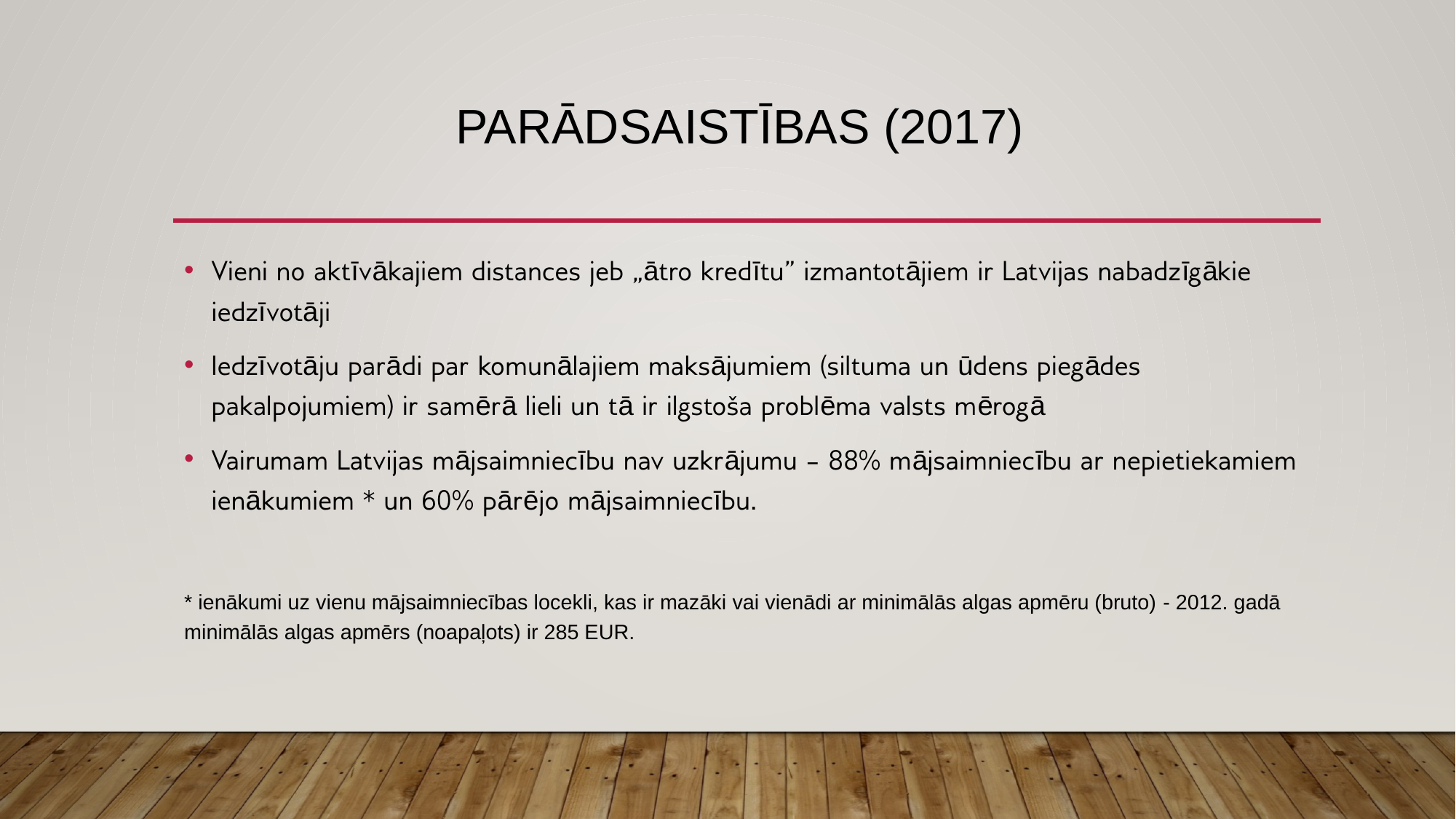

# Parādsaistības (2017)
Vieni no aktīvākajiem distances jeb „ātro kredītu” izmantotājiem ir Latvijas nabadzīgākie iedzīvotāji
Iedzīvotāju parādi par komunālajiem maksājumiem (siltuma un ūdens piegādes pakalpojumiem) ir samērā lieli un tā ir ilgstoša problēma valsts mērogā
Vairumam Latvijas mājsaimniecību nav uzkrājumu – 88% mājsaimniecību ar nepietiekamiem ienākumiem * un 60% pārējo mājsaimniecību.

* ienākumi uz vienu mājsaimniecības locekli, kas ir mazāki vai vienādi ar minimālās algas apmēru (bruto) - 2012. gadā minimālās algas apmērs (noapaļots) ir 285 EUR.